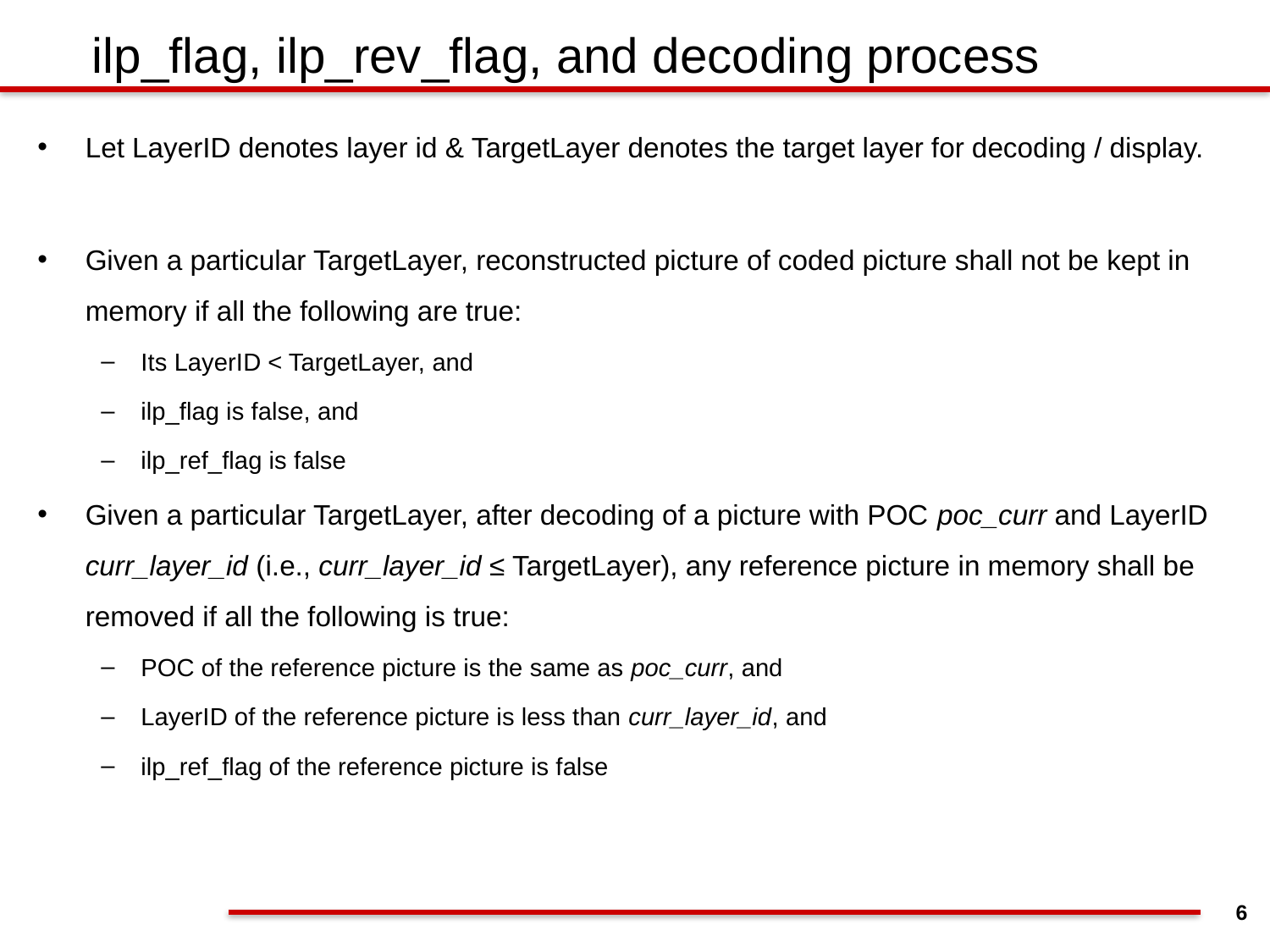

# ilp_flag, ilp_rev_flag, and decoding process
Let LayerID denotes layer id & TargetLayer denotes the target layer for decoding / display.

Given a particular TargetLayer, reconstructed picture of coded picture shall not be kept in memory if all the following are true:
Its LayerID < TargetLayer, and
ilp_flag is false, and
ilp_ref_flag is false
Given a particular TargetLayer, after decoding of a picture with POC poc_curr and LayerID curr_layer_id (i.e., curr_layer_id ≤ TargetLayer), any reference picture in memory shall be removed if all the following is true:
POC of the reference picture is the same as poc_curr, and
LayerID of the reference picture is less than curr_layer_id, and
ilp_ref_flag of the reference picture is false
6